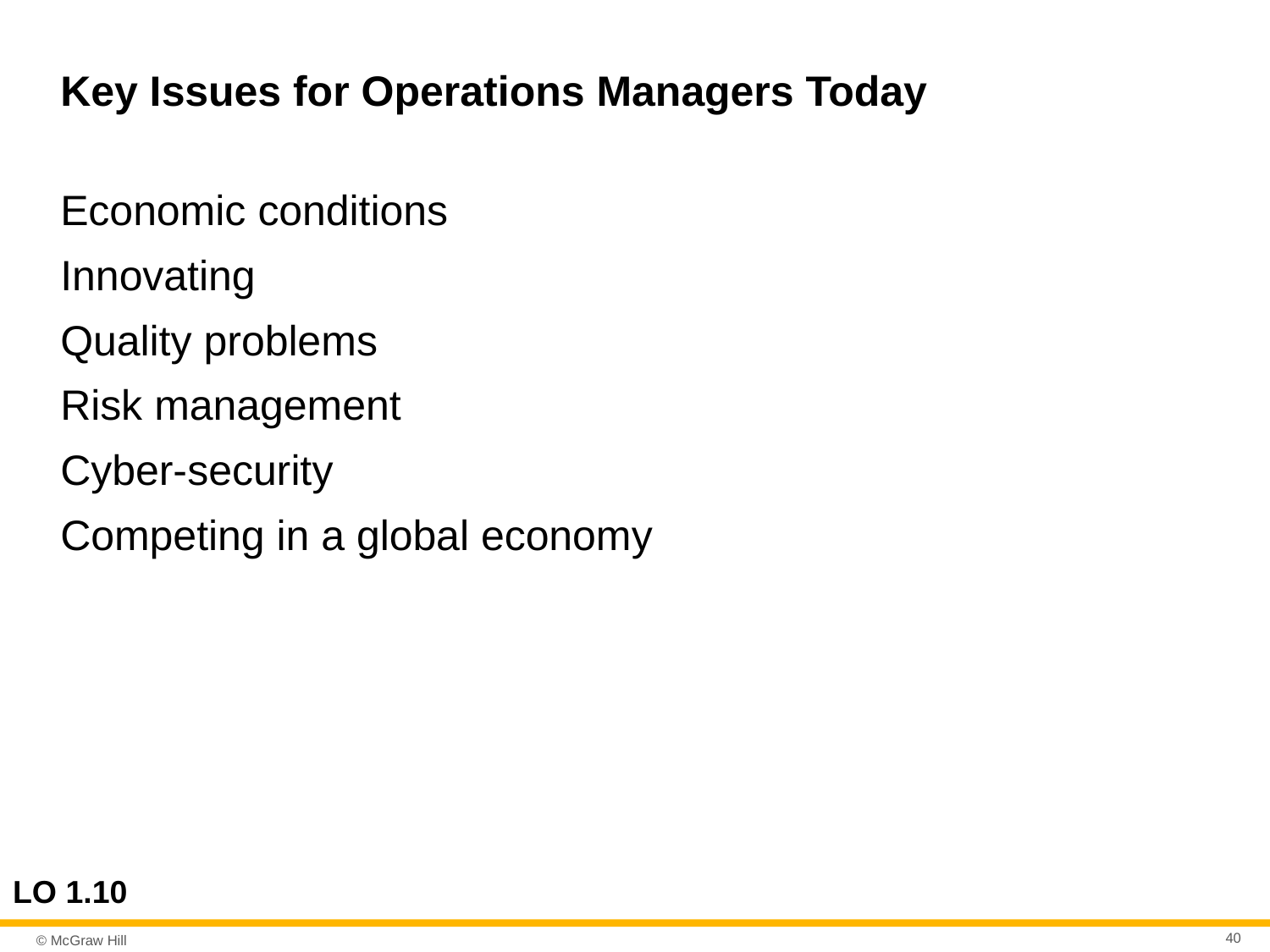

# Key Issues for Operations Managers Today
Economic conditions
Innovating
Quality problems
Risk management
Cyber-security
Competing in a global economy
LO 1.10